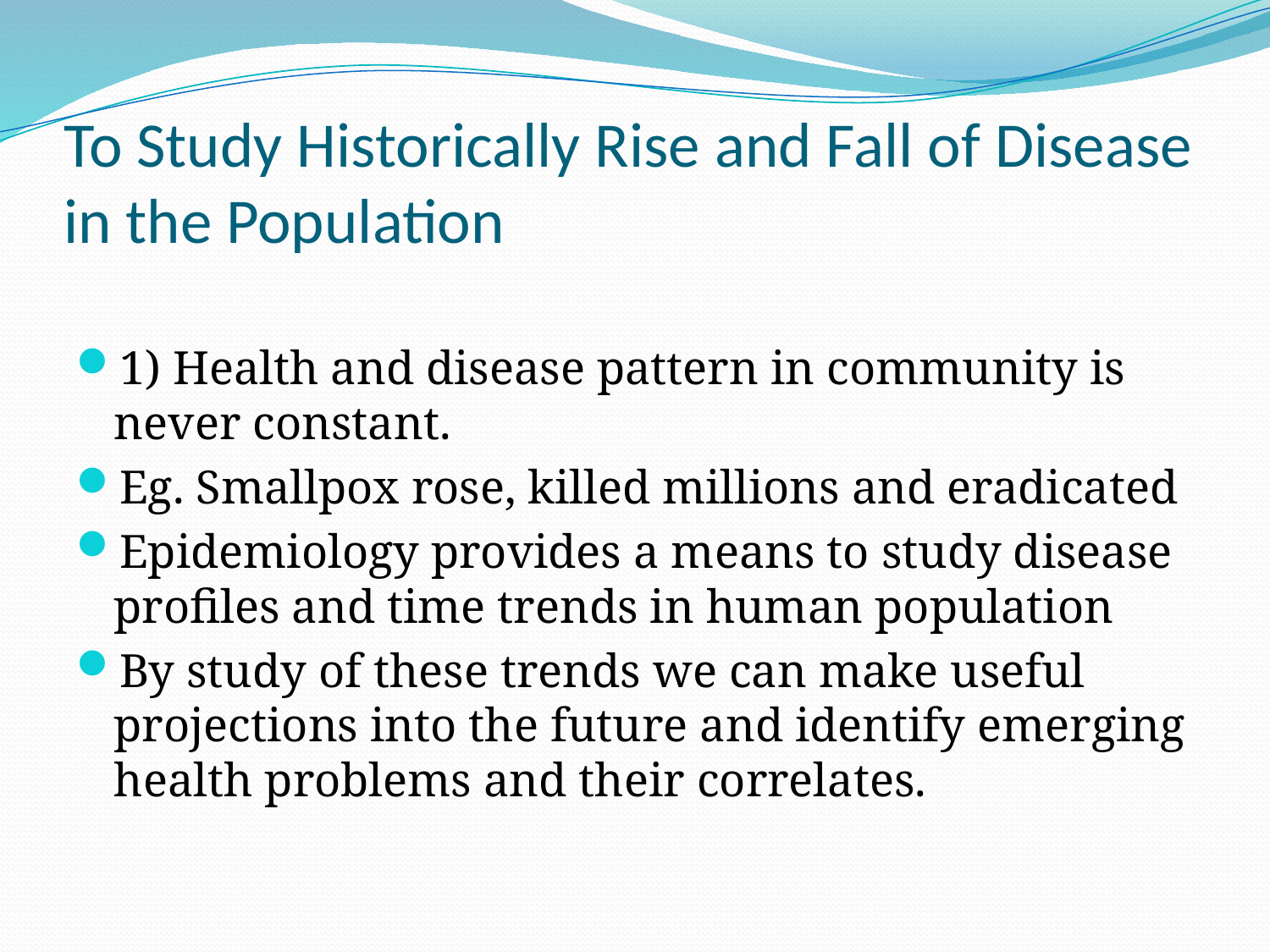

# To Study Historically Rise and Fall of Disease in the Population

1) Health and disease pattern in community is never constant.
Eg. Smallpox rose, killed millions and eradicated
Epidemiology provides a means to study disease profiles and time trends in human population
By study of these trends we can make useful projections into the future and identify emerging health problems and their correlates.